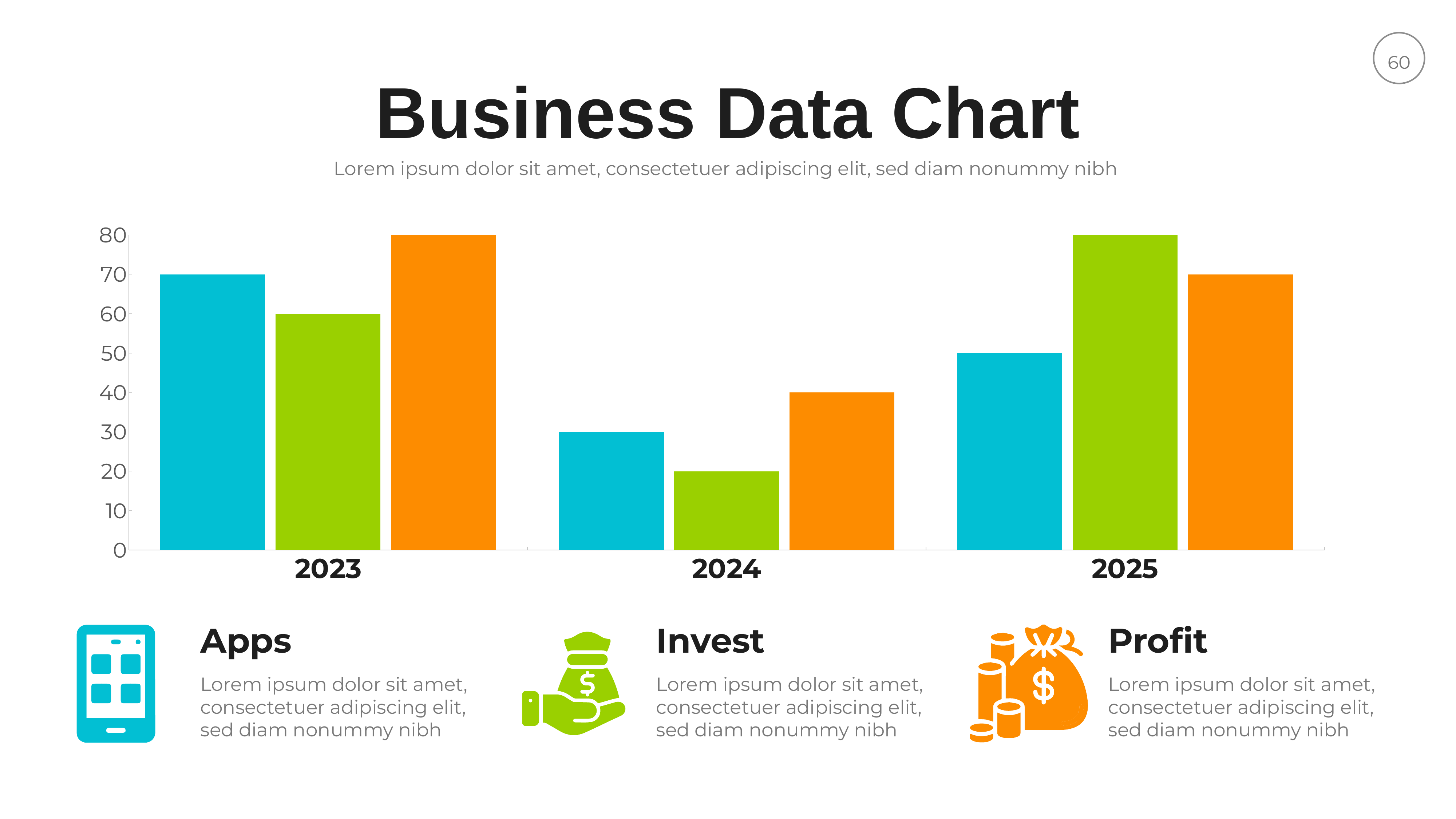

Business Data Chart
Lorem ipsum dolor sit amet, consectetuer adipiscing elit, sed diam nonummy nibh

### Chart

| Category | Series 1 | Series 2 | Series 3 |
|---|---|---|---|
| 2023 | 70.0 | 60.0 | 80.0 |
| 2024 | 30.0 | 20.0 | 40.0 |
| 2025 | 50.0 | 80.0 | 70.0 |
Apps
Invest
Profit

Lorem ipsum dolor sit amet, consectetuer adipiscing elit, sed diam nonummy nibh
Lorem ipsum dolor sit amet, consectetuer adipiscing elit, sed diam nonummy nibh
Lorem ipsum dolor sit amet, consectetuer adipiscing elit, sed diam nonummy nibh